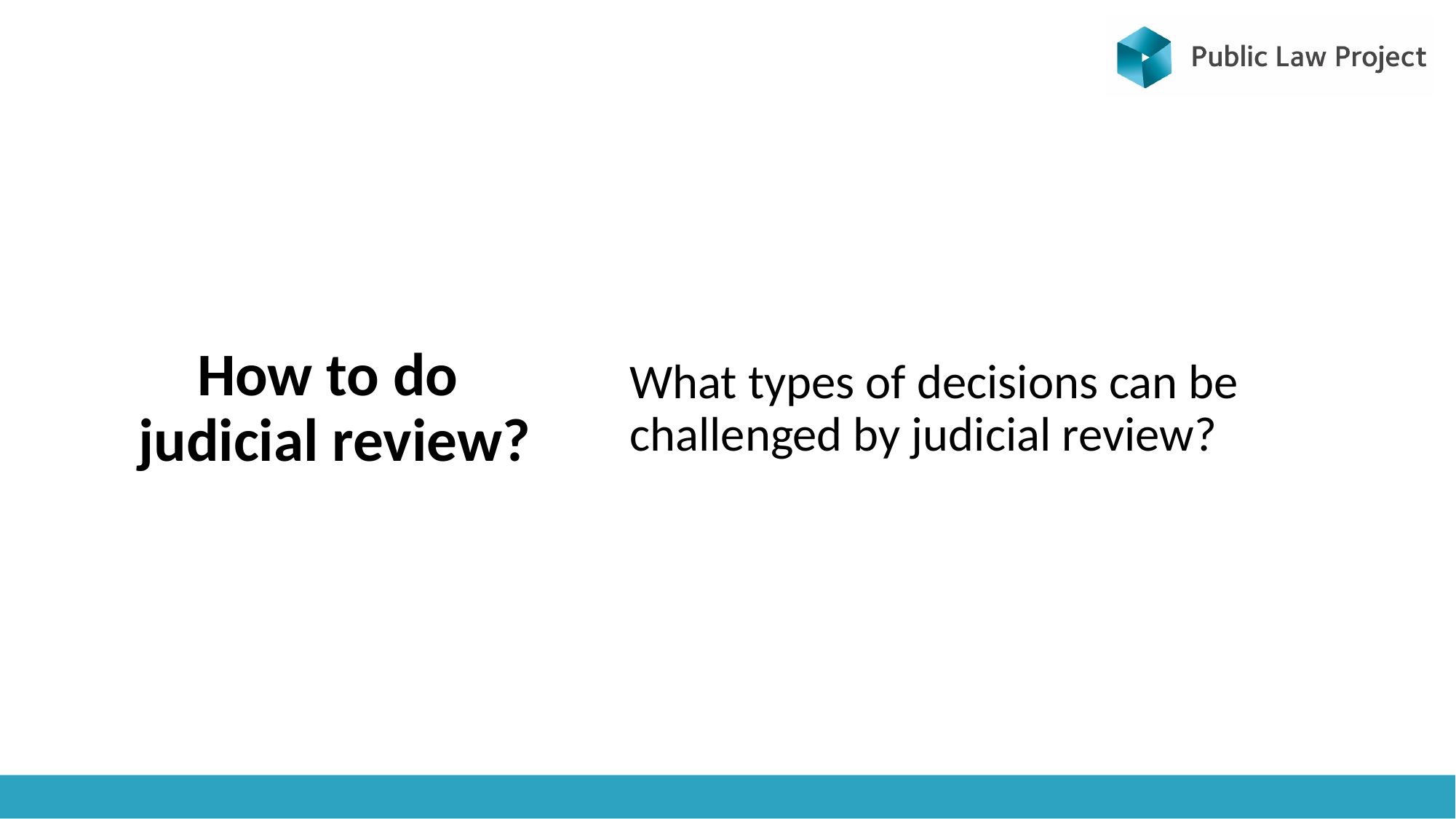

# How to do judicial review?
What types of decisions can be challenged by judicial review?